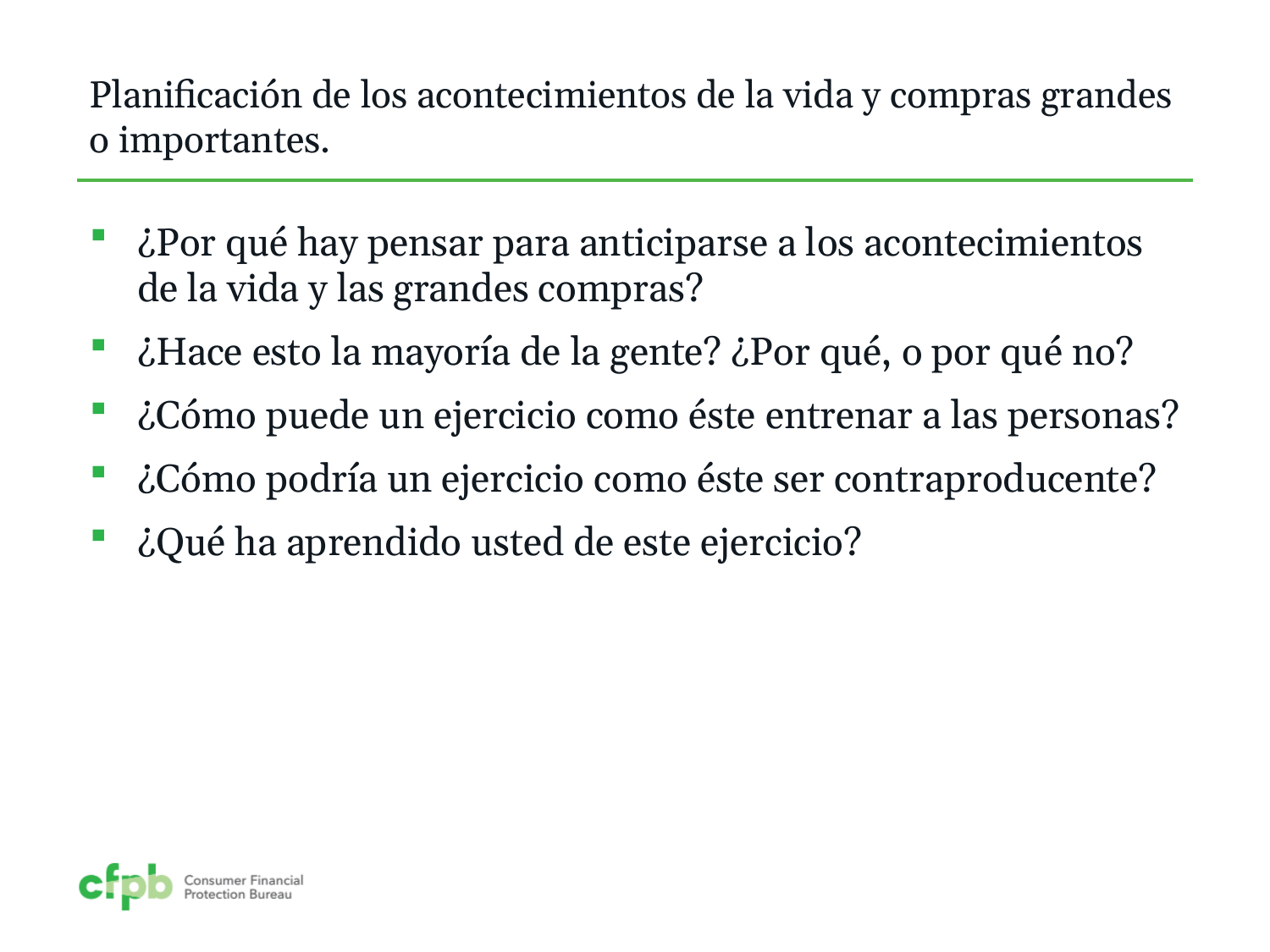

# Planificación de los acontecimientos de la vida y compras grandes o importantes.
¿Por qué hay pensar para anticiparse a los acontecimientos de la vida y las grandes compras?
¿Hace esto la mayoría de la gente? ¿Por qué, o por qué no?
¿Cómo puede un ejercicio como éste entrenar a las personas?
¿Cómo podría un ejercicio como éste ser contraproducente?
¿Qué ha aprendido usted de este ejercicio?